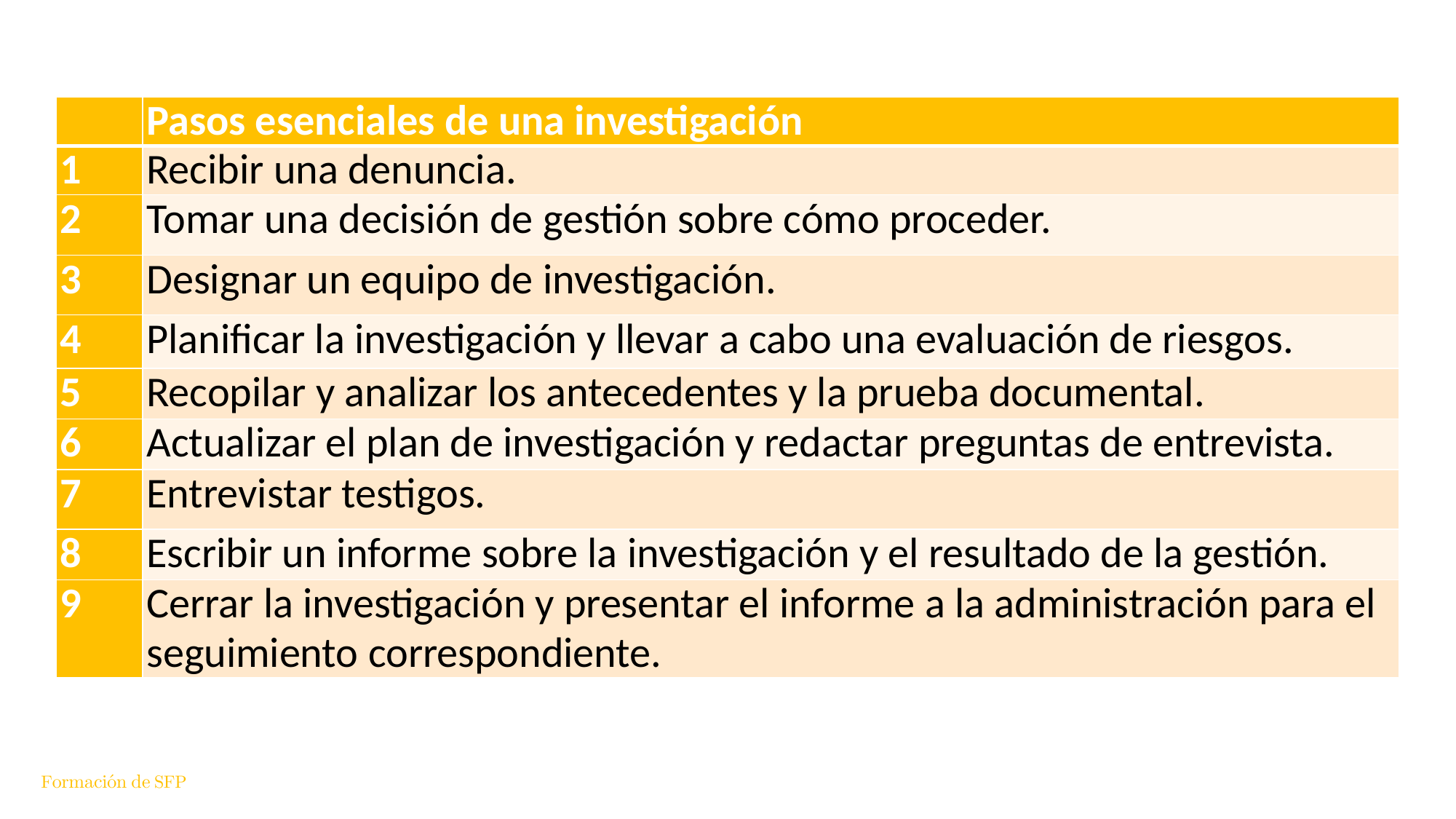

|  | Pasos esenciales de una investigación |
| --- | --- |
| 1 | Recibir una denuncia. |
| 2 | Tomar una decisión de gestión sobre cómo proceder. |
| 3 | Designar un equipo de investigación. |
| 4 | Planificar la investigación y llevar a cabo una evaluación de riesgos. |
| 5 | Recopilar y analizar los antecedentes y la prueba documental. |
| 6 | Actualizar el plan de investigación y redactar preguntas de entrevista. |
| 7 | Entrevistar testigos. |
| 8 | Escribir un informe sobre la investigación y el resultado de la gestión. |
| 9 | Cerrar la investigación y presentar el informe a la administración para el seguimiento correspondiente. |
Formación de SFP